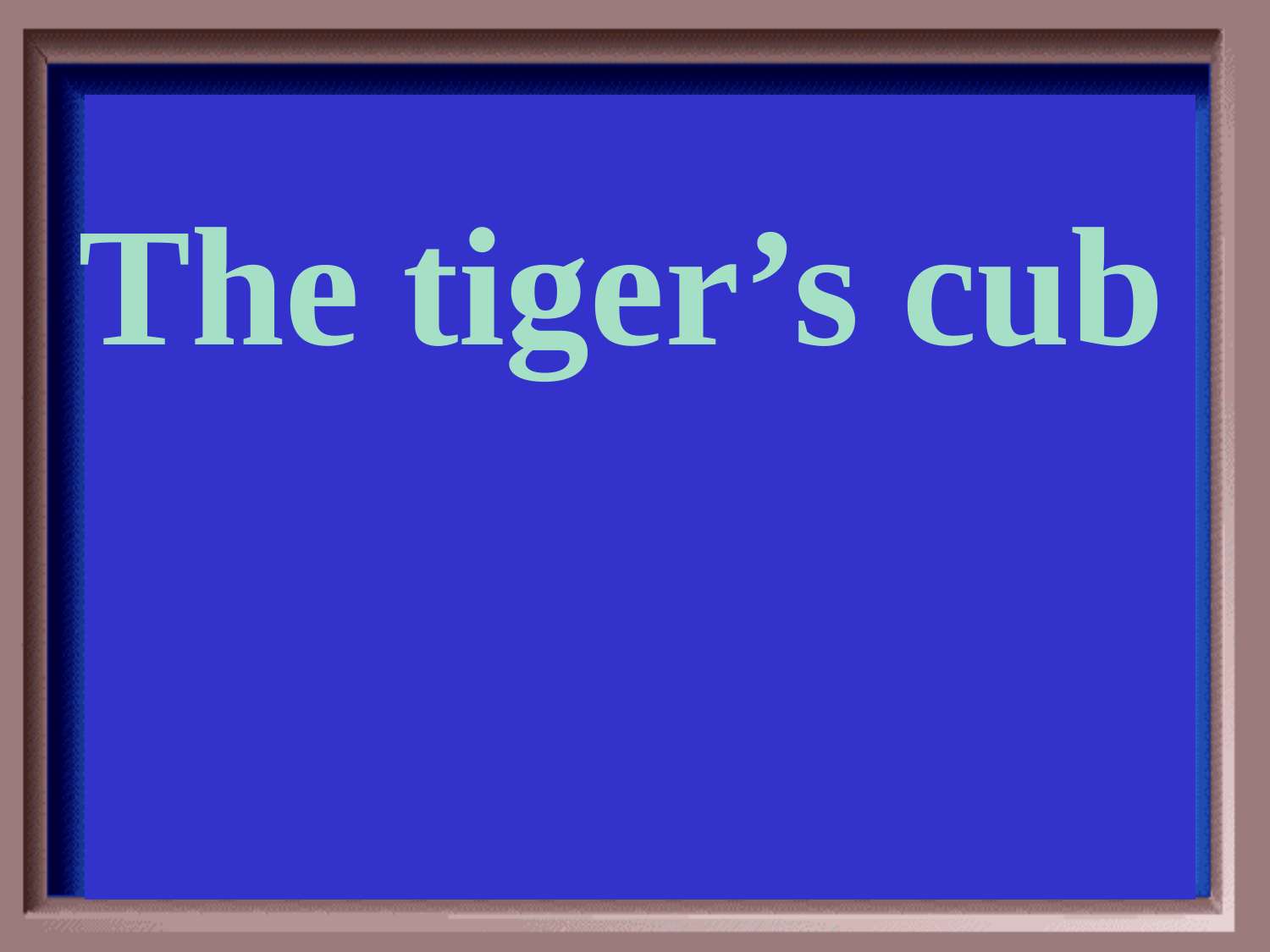

Category #4 $300 Question

The tiger’s cub